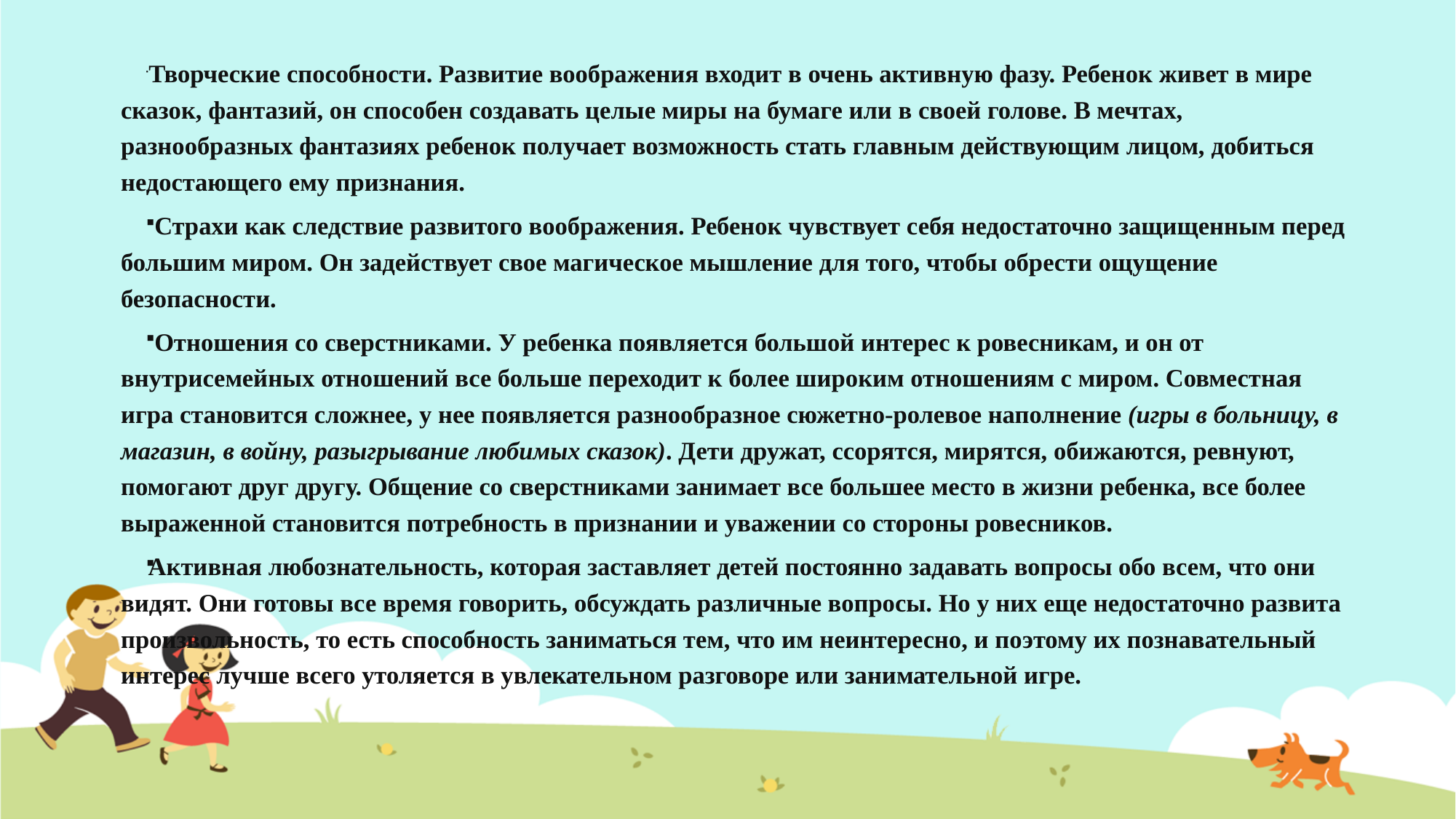

Творческие способности. Развитие воображения входит в очень активную фазу. Ребенок живет в мире сказок, фантазий, он способен создавать целые миры на бумаге или в своей голове. В мечтах, разнообразных фантазиях ребенок получает возможность стать главным действующим лицом, добиться недостающего ему признания.
 Страхи как следствие развитого воображения. Ребенок чувствует себя недостаточно защищенным перед большим миром. Он задействует свое магическое мышление для того, чтобы обрести ощущение безопасности.
 Отношения со сверстниками. У ребенка появляется большой интерес к ровесникам, и он от внутрисемейных отношений все больше переходит к более широким отношениям с миром. Совместная игра становится сложнее, у нее появляется разнообразное сюжетно-ролевое наполнение (игры в больницу, в магазин, в войну, разыгрывание любимых сказок). Дети дружат, ссорятся, мирятся, обижаются, ревнуют, помогают друг другу. Общение со сверстниками занимает все большее место в жизни ребенка, все более выраженной становится потребность в признании и уважении со стороны ровесников.
Активная любознательность, которая заставляет детей постоянно задавать вопросы обо всем, что они видят. Они готовы все время говорить, обсуждать различные вопросы. Но у них еще недостаточно развита произвольность, то есть способность заниматься тем, что им неинтересно, и поэтому их познавательный интерес лучше всего утоляется в увлекательном разговоре или занимательной игре.